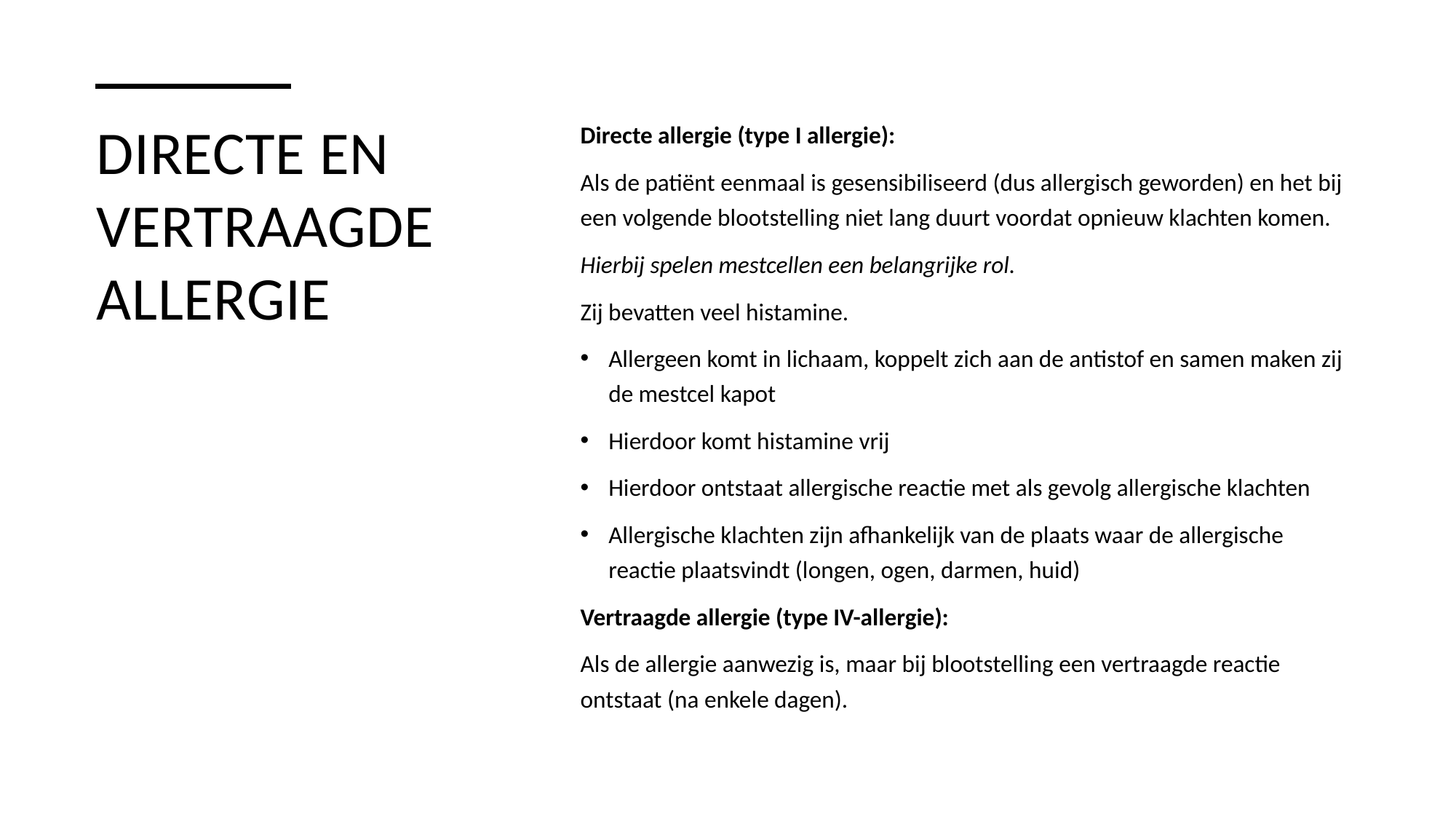

# Directe en vertraagde allergie
Directe allergie (type I allergie):
Als de patiënt eenmaal is gesensibiliseerd (dus allergisch geworden) en het bij een volgende blootstelling niet lang duurt voordat opnieuw klachten komen.
Hierbij spelen mestcellen een belangrijke rol.
Zij bevatten veel histamine.
Allergeen komt in lichaam, koppelt zich aan de antistof en samen maken zij de mestcel kapot
Hierdoor komt histamine vrij
Hierdoor ontstaat allergische reactie met als gevolg allergische klachten
Allergische klachten zijn afhankelijk van de plaats waar de allergische reactie plaatsvindt (longen, ogen, darmen, huid)
Vertraagde allergie (type IV-allergie):
Als de allergie aanwezig is, maar bij blootstelling een vertraagde reactie ontstaat (na enkele dagen).